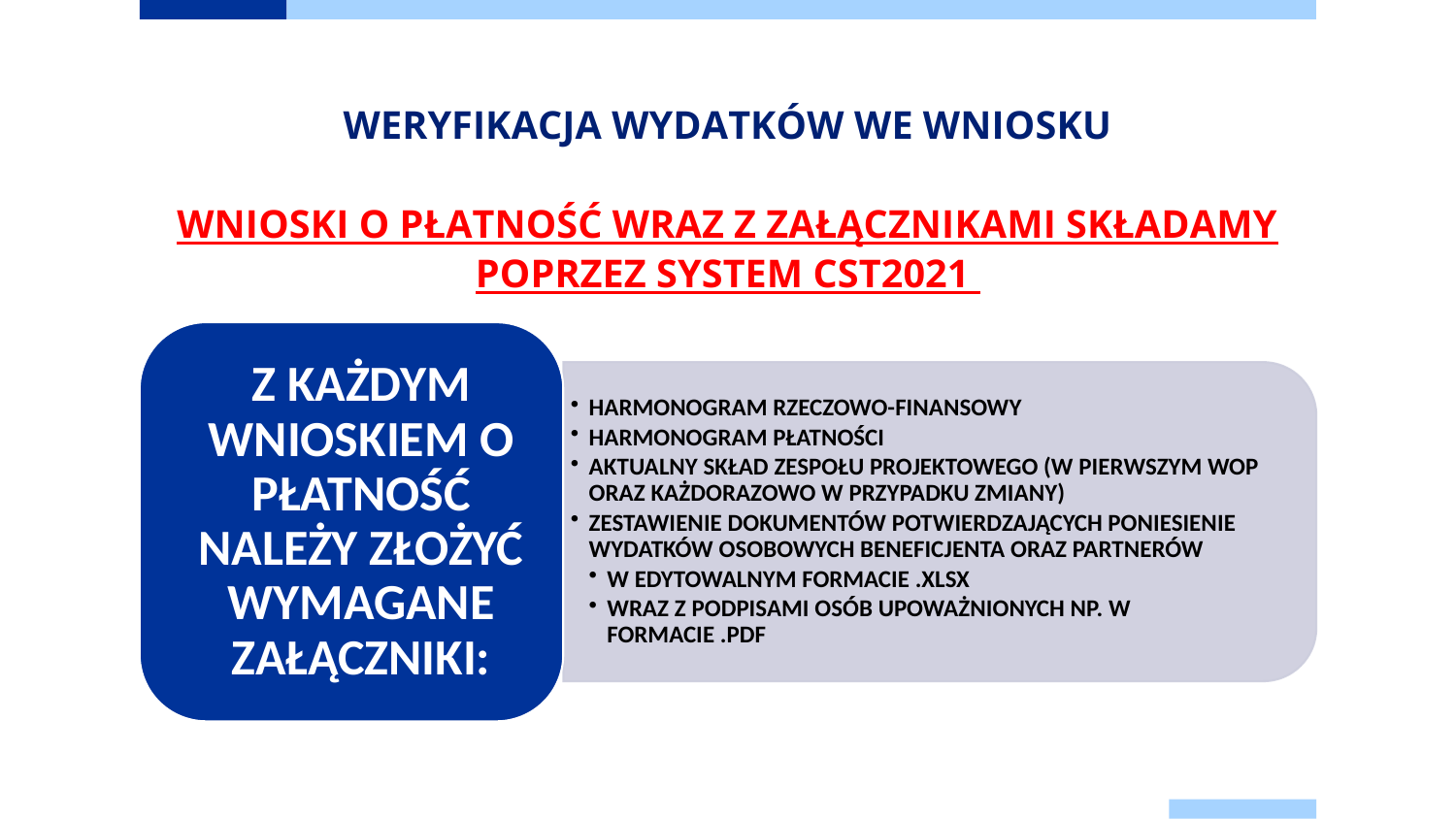

# WERYFIKACJA WYDATKÓW WE WNIOSKU WNIOSKI O PŁATNOŚĆ WRAZ Z ZAŁĄCZNIKAMI SKŁADAMY POPRZEZ SYSTEM CST2021
HARMONOGRAM RZECZOWO-FINANSOWY
HARMONOGRAM PŁATNOŚCI
AKTUALNY SKŁAD ZESPOŁU PROJEKTOWEGO (W PIERWSZYM WOP ORAZ KAŻDORAZOWO W PRZYPADKU ZMIANY)
ZESTAWIENIE DOKUMENTÓW POTWIERDZAJĄCYCH PONIESIENIE WYDATKÓW OSOBOWYCH BENEFICJENTA ORAZ PARTNERÓW
W EDYTOWALNYM FORMACIE .XLSX
WRAZ Z PODPISAMI OSÓB UPOWAŻNIONYCH NP. W FORMACIE .PDF
Z KAŻDYM WNIOSKIEM O PŁATNOŚĆ NALEŻY ZŁOŻYĆ WYMAGANE ZAŁĄCZNIKI:
20